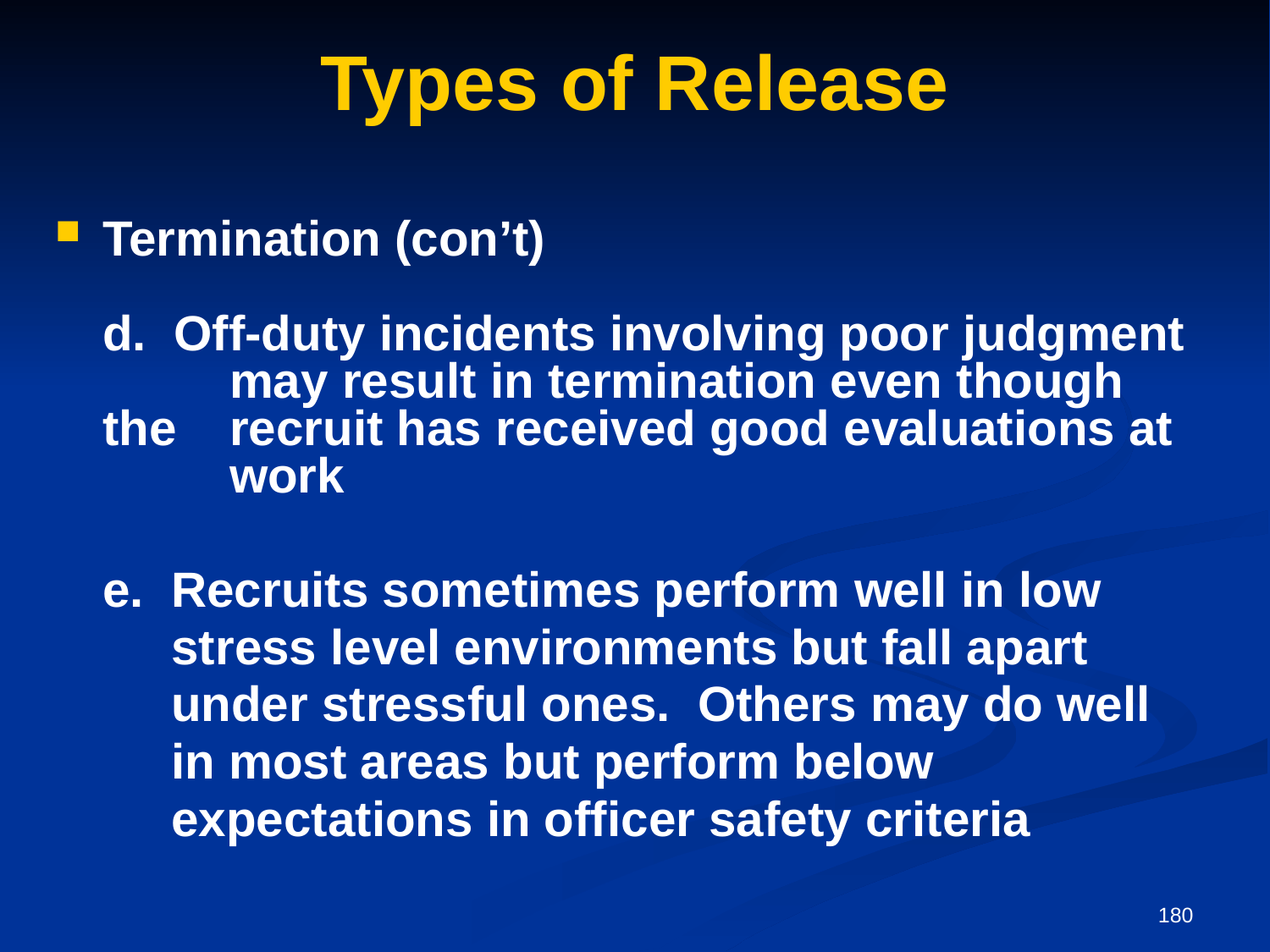

# Types of Release
Termination (con’t)

	d.  Off-duty incidents involving poor judgment 	may result in termination even though the 	recruit has received good evaluations at 	work

	e.  Recruits sometimes perform well in low
	     stress level environments but fall apart
	     under stressful ones.  Others may do well
	     in most areas but perform below
	     expectations in officer safety criteria
180